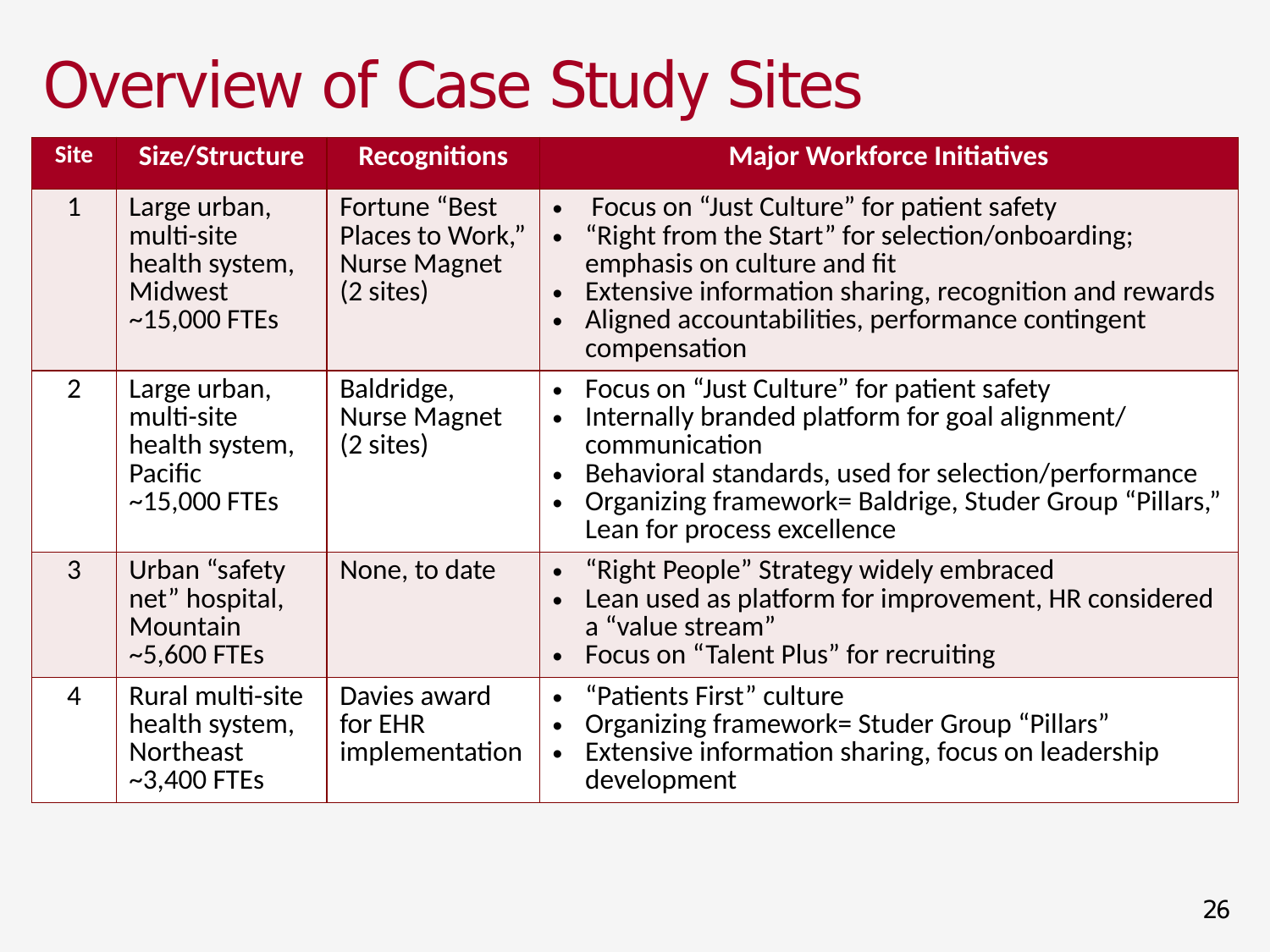

# Overview of Case Study Sites
| Site | Size/Structure | Recognitions | Major Workforce Initiatives |
| --- | --- | --- | --- |
| 1 | Large urban, multi-site health system, Midwest ~15,000 FTEs | Fortune “Best Places to Work,” Nurse Magnet (2 sites) | Focus on “Just Culture” for patient safety “Right from the Start” for selection/onboarding; emphasis on culture and fit Extensive information sharing, recognition and rewards Aligned accountabilities, performance contingent compensation |
| 2 | Large urban, multi-site health system, Pacific ~15,000 FTEs | Baldridge, Nurse Magnet (2 sites) | Focus on “Just Culture” for patient safety Internally branded platform for goal alignment/ communication Behavioral standards, used for selection/performance Organizing framework= Baldrige, Studer Group “Pillars,” Lean for process excellence |
| 3 | Urban “safety net” hospital, Mountain ~5,600 FTEs | None, to date | “Right People” Strategy widely embraced Lean used as platform for improvement, HR considered a “value stream” Focus on “Talent Plus” for recruiting |
| 4 | Rural multi-site health system, Northeast ~3,400 FTEs | Davies award for EHR implementation | “Patients First” culture Organizing framework= Studer Group “Pillars” Extensive information sharing, focus on leadership development |
26